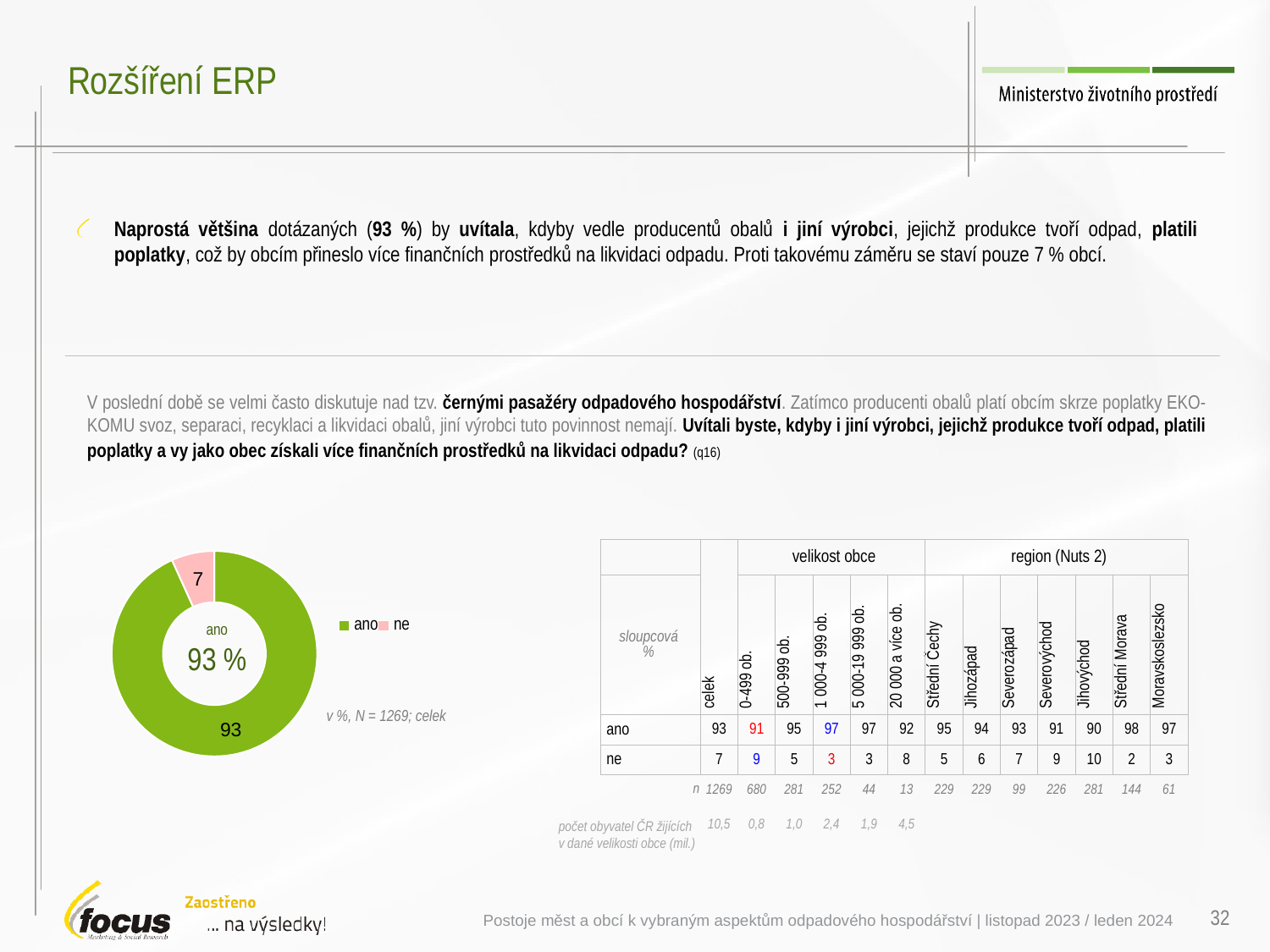

# Rozšíření ERP
Naprostá většina dotázaných (93 %) by uvítala, kdyby vedle producentů obalů i jiní výrobci, jejichž produkce tvoří odpad, platili poplatky, což by obcím přineslo více finančních prostředků na likvidaci odpadu. Proti takovému záměru se staví pouze 7 % obcí.

V poslední době se velmi často diskutuje nad tzv. černými pasažéry odpadového hospodářství. Zatímco producenti obalů platí obcím skrze poplatky EKO-KOMU svoz, separaci, recyklaci a likvidaci obalů, jiní výrobci tuto povinnost nemají. Uvítali byste, kdyby i jiní výrobci, jejichž produkce tvoří odpad, platili poplatky a vy jako obec získali více finančních prostředků na likvidaci odpadu? (q16)

### Chart

| Category |  |
|---|---|
| ano | 93.23554124815 |
| ne | 6.764458751852 |
|  | celek | velikost obce |  |  |  |  | region (Nuts 2) |  |  |  |  |  |  |
| --- | --- | --- | --- | --- | --- | --- | --- | --- | --- | --- | --- | --- | --- |
| sloupcová % | celek | 0-499 ob. | 500-999 ob. | 1 000-4 999 ob. | 5 000-19 999 ob. | 20 000 a více ob. | Střední Čechy | Jihozápad | Severozápad | Severovýchod | Jihovýchod | Střední Morava | Moravskoslezsko |
| ano | 93 | 91 | 95 | 97 | 97 | 92 | 95 | 94 | 93 | 91 | 90 | 98 | 97 |
| ne | 7 | 9 | 5 | 3 | 3 | 8 | 5 | 6 | 7 | 9 | 10 | 2 | 3 |
| n | 1269 | 680 | 281 | 252 | 44 | 13 | 229 | 229 | 99 | 226 | 281 | 144 | 61 |
|  | 10,5 | 0,8 | 1,0 | 2,4 | 1,9 | 4,5 |  |  |  |  |  |  |  |
ano
93 %
v %, N = 1269; celek
počet obyvatel ČR žijících
v dané velikosti obce (mil.)